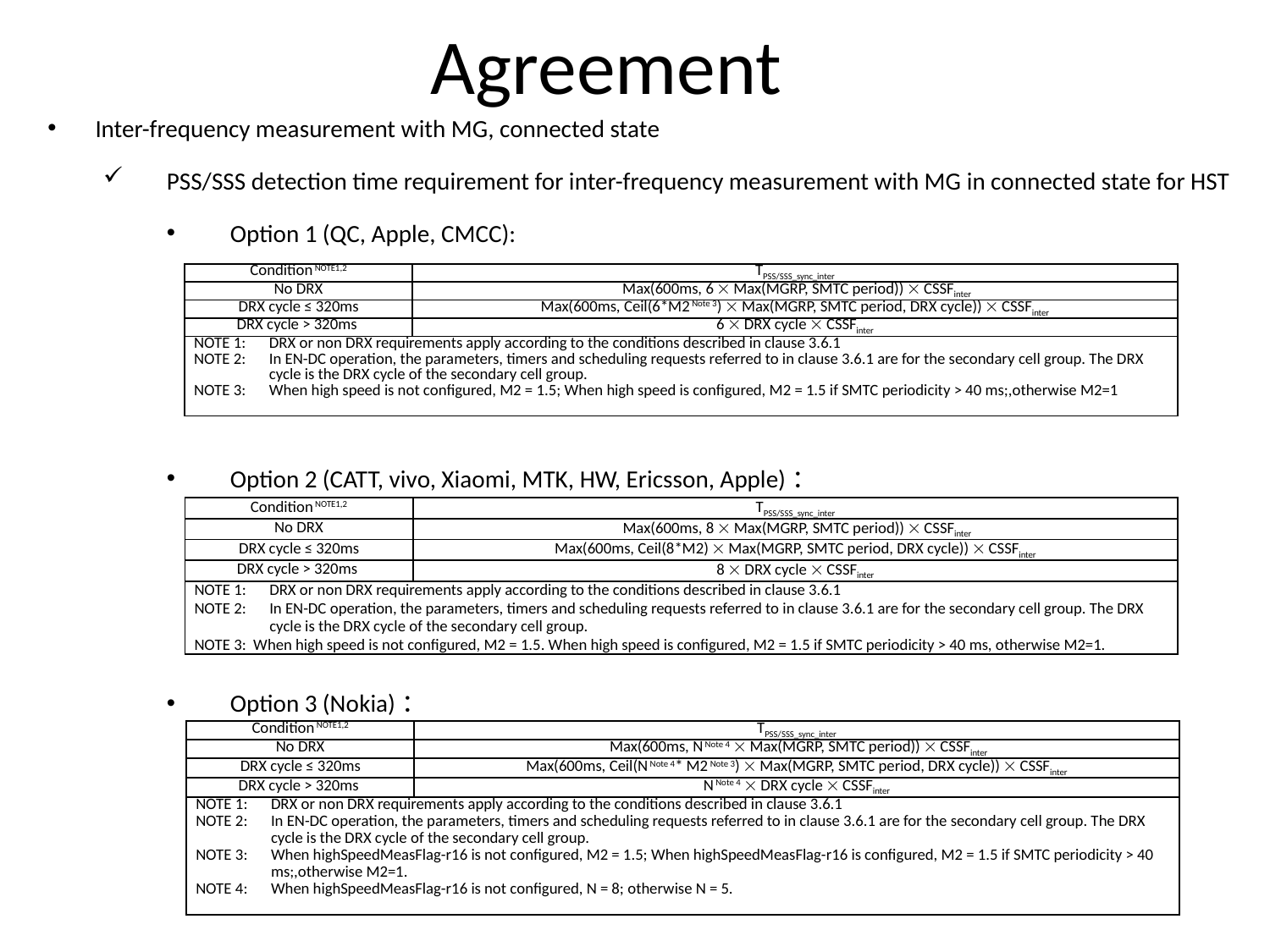

# Agreement
Inter-frequency measurement with MG, connected state
PSS/SSS detection time requirement for inter-frequency measurement with MG in connected state for HST
Option 1 (QC, Apple, CMCC):

| Condition NOTE1,2 | TPSS/SSS\_sync\_inter |
| --- | --- |
| No DRX | Max(600ms, 6 × Max(MGRP, SMTC period)) × CSSFinter |
| DRX cycle ≤ 320ms | Max(600ms, Ceil(6\*M2 Note 3) × Max(MGRP, SMTC period, DRX cycle)) × CSSFinter |
| DRX cycle > 320ms | 6 × DRX cycle × CSSFinter |
| NOTE 1: DRX or non DRX requirements apply according to the conditions described in clause 3.6.1 NOTE 2: In EN-DC operation, the parameters, timers and scheduling requests referred to in clause 3.6.1 are for the secondary cell group. The DRX cycle is the DRX cycle of the secondary cell group. NOTE 3: When high speed is not configured, M2 = 1.5; When high speed is configured, M2 = 1.5 if SMTC periodicity > 40 ms;,otherwise M2=1 |  |
Option 2 (CATT, vivo, Xiaomi, MTK, HW, Ericsson, Apple)：
| Condition NOTE1,2 | TPSS/SSS\_sync\_inter |
| --- | --- |
| No DRX | Max(600ms, 8 × Max(MGRP, SMTC period)) × CSSFinter |
| DRX cycle ≤ 320ms | Max(600ms, Ceil(8\*M2) × Max(MGRP, SMTC period, DRX cycle)) × CSSFinter |
| DRX cycle > 320ms | 8 × DRX cycle × CSSFinter |
| NOTE 1: DRX or non DRX requirements apply according to the conditions described in clause 3.6.1 NOTE 2: In EN-DC operation, the parameters, timers and scheduling requests referred to in clause 3.6.1 are for the secondary cell group. The DRX cycle is the DRX cycle of the secondary cell group. NOTE 3: When high speed is not configured, M2 = 1.5. When high speed is configured, M2 = 1.5 if SMTC periodicity > 40 ms, otherwise M2=1. |  |
Option 3 (Nokia)：
| Condition NOTE1,2 | TPSS/SSS\_sync\_inter |
| --- | --- |
| No DRX | Max(600ms, N Note 4 × Max(MGRP, SMTC period)) × CSSFinter |
| DRX cycle ≤ 320ms | Max(600ms, Ceil(N Note 4\* M2 Note 3) × Max(MGRP, SMTC period, DRX cycle)) × CSSFinter |
| DRX cycle > 320ms | N Note 4 × DRX cycle × CSSFinter |
| NOTE 1: DRX or non DRX requirements apply according to the conditions described in clause 3.6.1 NOTE 2: In EN-DC operation, the parameters, timers and scheduling requests referred to in clause 3.6.1 are for the secondary cell group. The DRX cycle is the DRX cycle of the secondary cell group. NOTE 3: When highSpeedMeasFlag-r16 is not configured, M2 = 1.5; When highSpeedMeasFlag-r16 is configured, M2 = 1.5 if SMTC periodicity > 40 ms;,otherwise M2=1. NOTE 4: When highSpeedMeasFlag-r16 is not configured, N = 8; otherwise N = 5. |  |